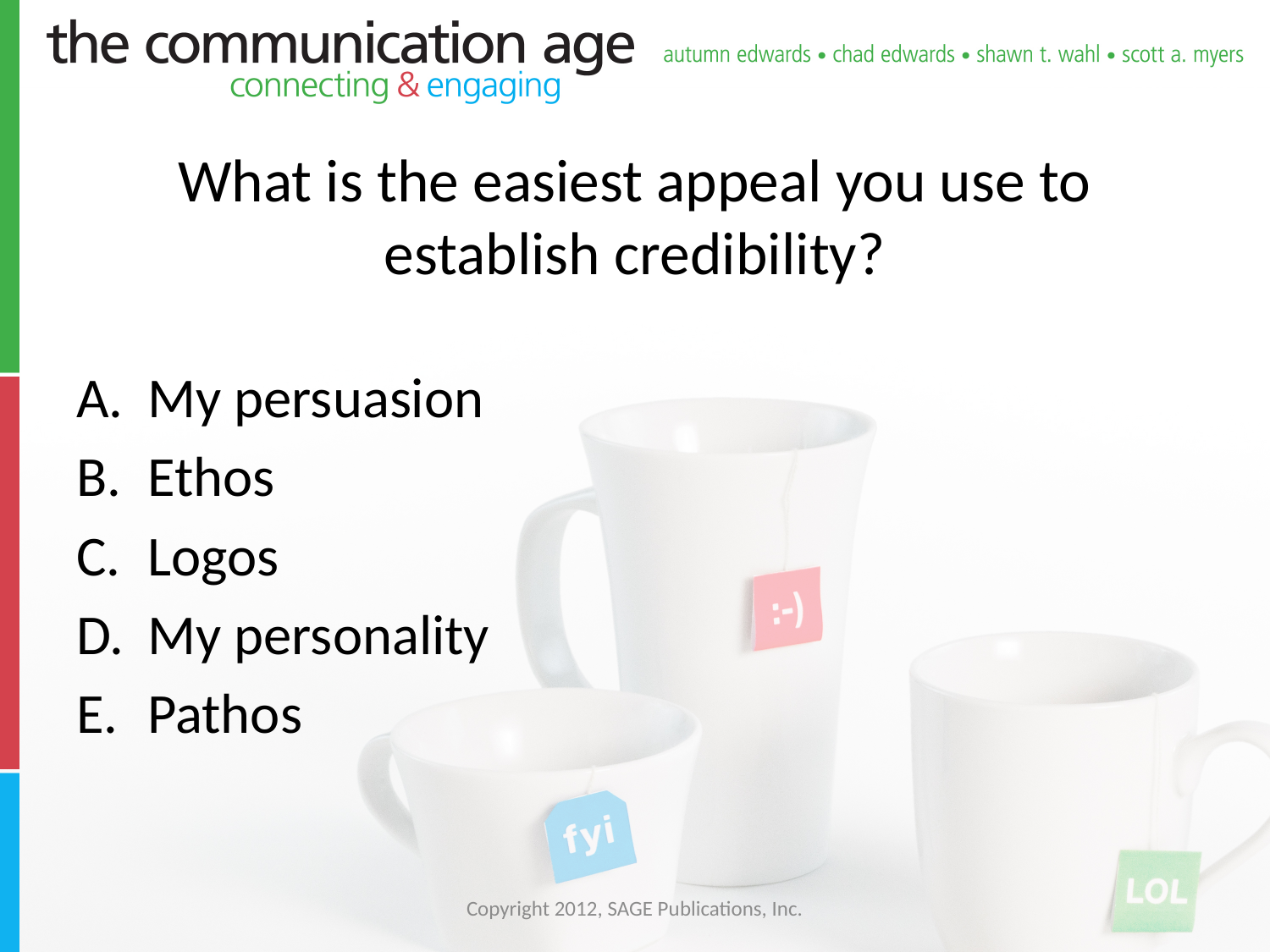

# What is the easiest appeal you use to establish credibility?
My persuasion
Ethos
Logos
My personality
Pathos

Copyright 2012, SAGE Publications, Inc.